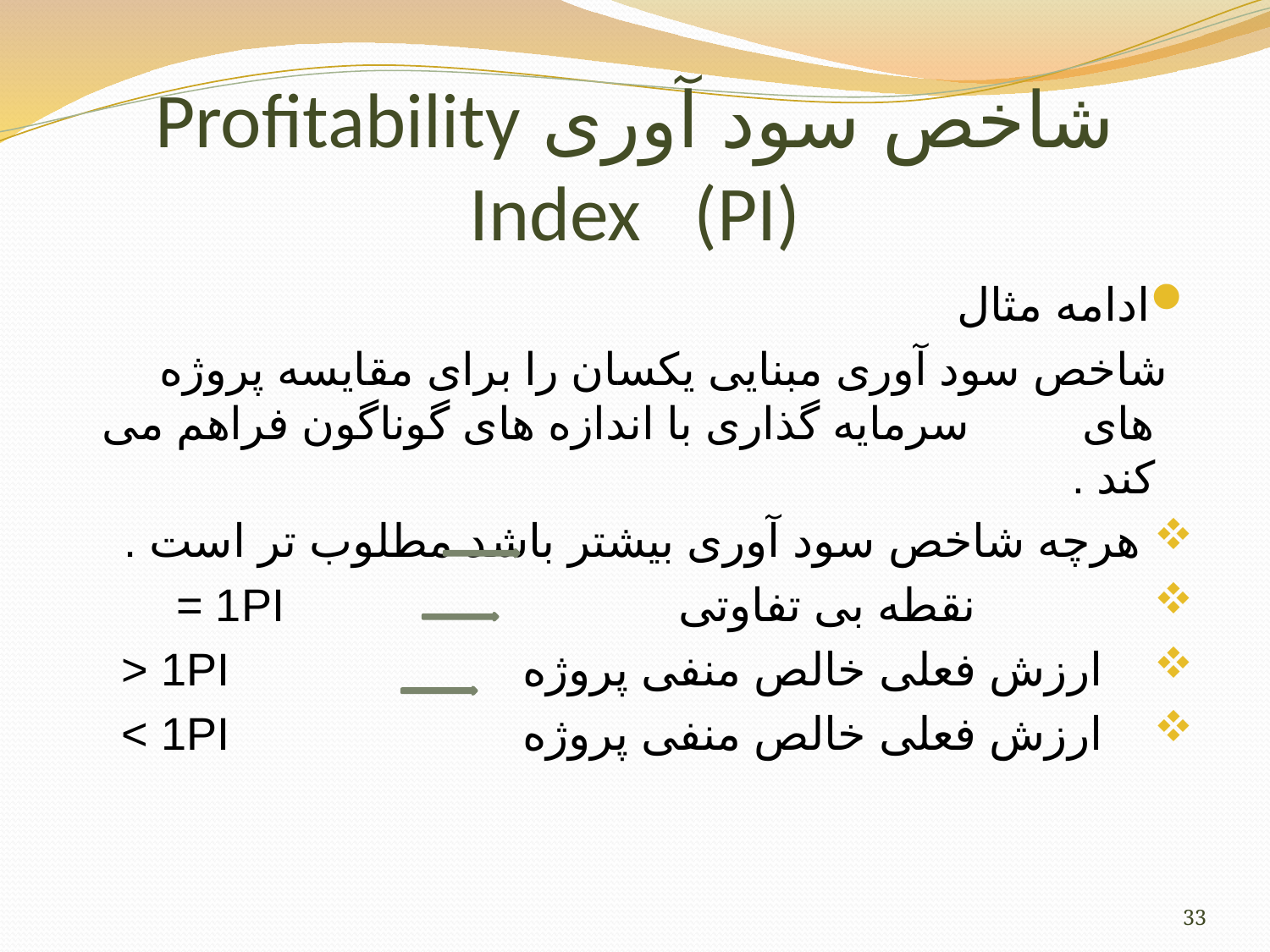

# شاخص سود آوری Profitability Index   (PI)
ادامه مثال
  شاخص سود آوری مبنایی یکسان را برای مقایسه پروژه های         سرمایه گذاری با اندازه های گوناگون فراهم می کند .
 هرچه شاخص سود آوری بیشتر باشد مطلوب تر است .
              نقطه بی تفاوتی                               1PI =
    ارزش فعلی خالص منفی پروژه                       1PI <
    ارزش فعلی خالص منفی پروژه                       1PI >

33